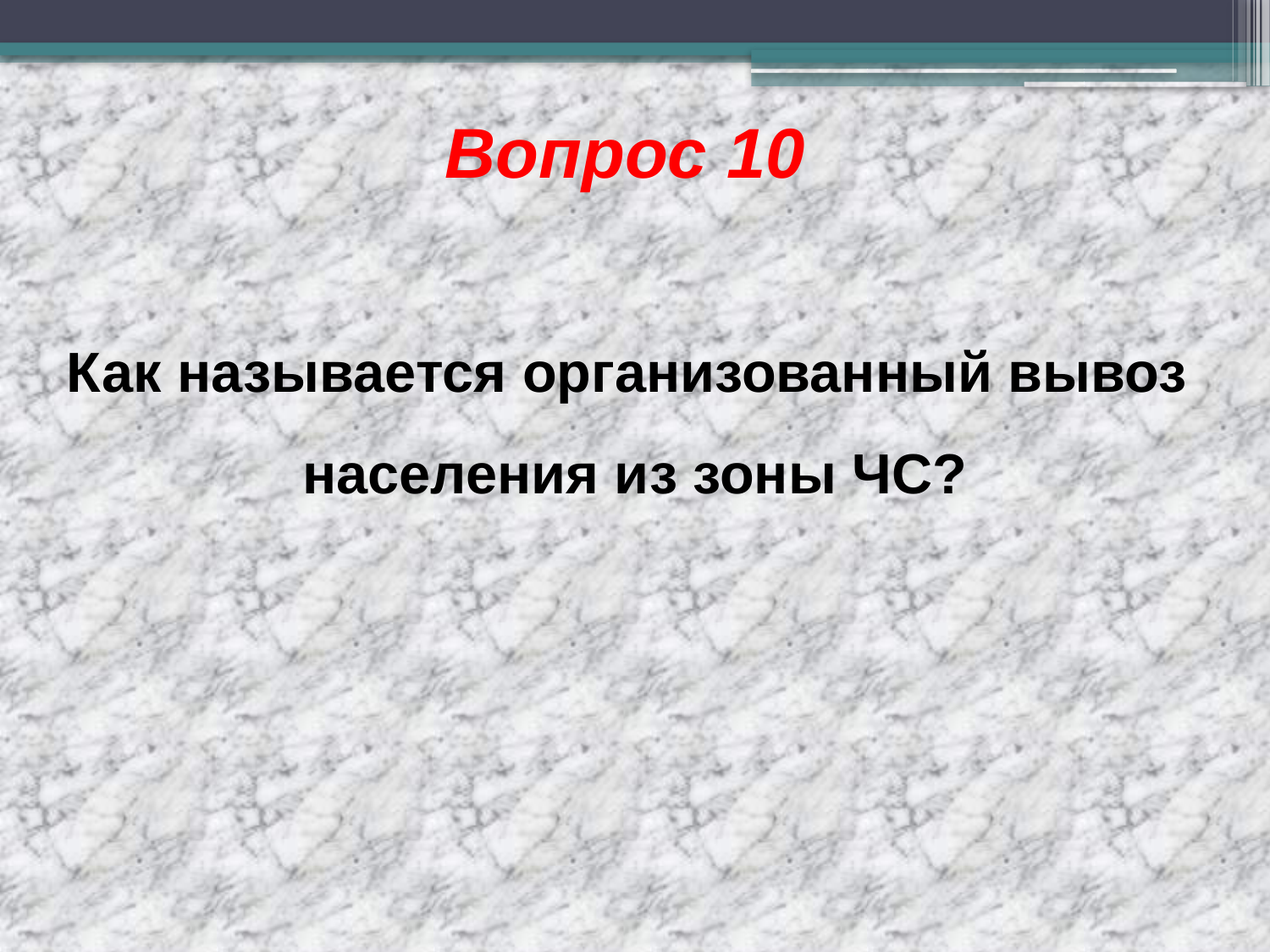

Вопрос 10
Как называется организованный вывоз
населения из зоны ЧС?